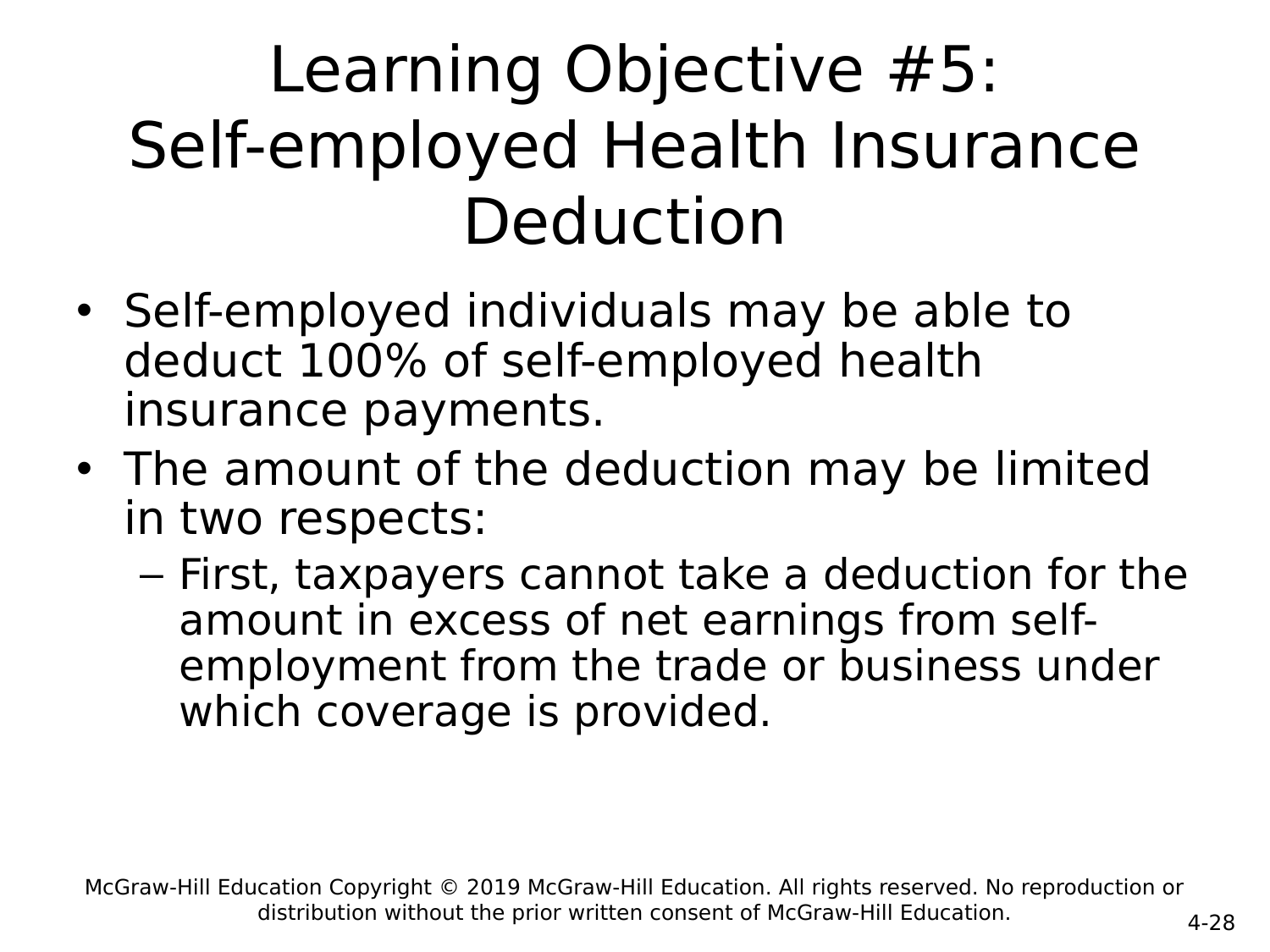

# Learning Objective #5: Self-employed Health Insurance Deduction
Self-employed individuals may be able to deduct 100% of self-employed health insurance payments.
The amount of the deduction may be limited in two respects:
First, taxpayers cannot take a deduction for the amount in excess of net earnings from self-employment from the trade or business under which coverage is provided.
McGraw-Hill Education Copyright © 2019 McGraw-Hill Education. All rights reserved. No reproduction or distribution without the prior written consent of McGraw-Hill Education.
4-28